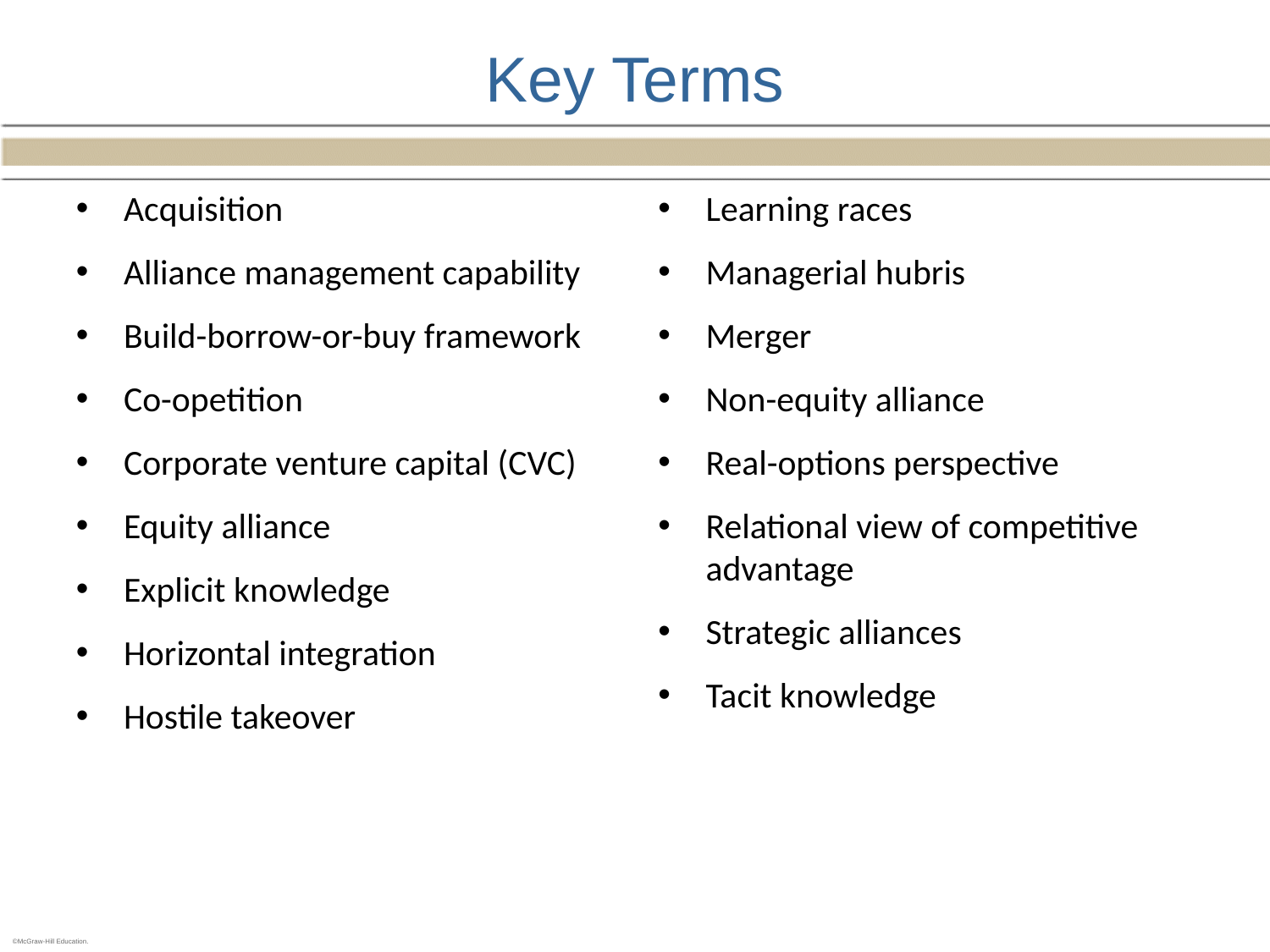

# Key Terms
Acquisition
Alliance management capability
Build-borrow-or-buy framework
Co-opetition
Corporate venture capital (CVC)
Equity alliance
Explicit knowledge
Horizontal integration
Hostile takeover
Learning races
Managerial hubris
Merger
Non-equity alliance
Real-options perspective
Relational view of competitive advantage
Strategic alliances
Tacit knowledge